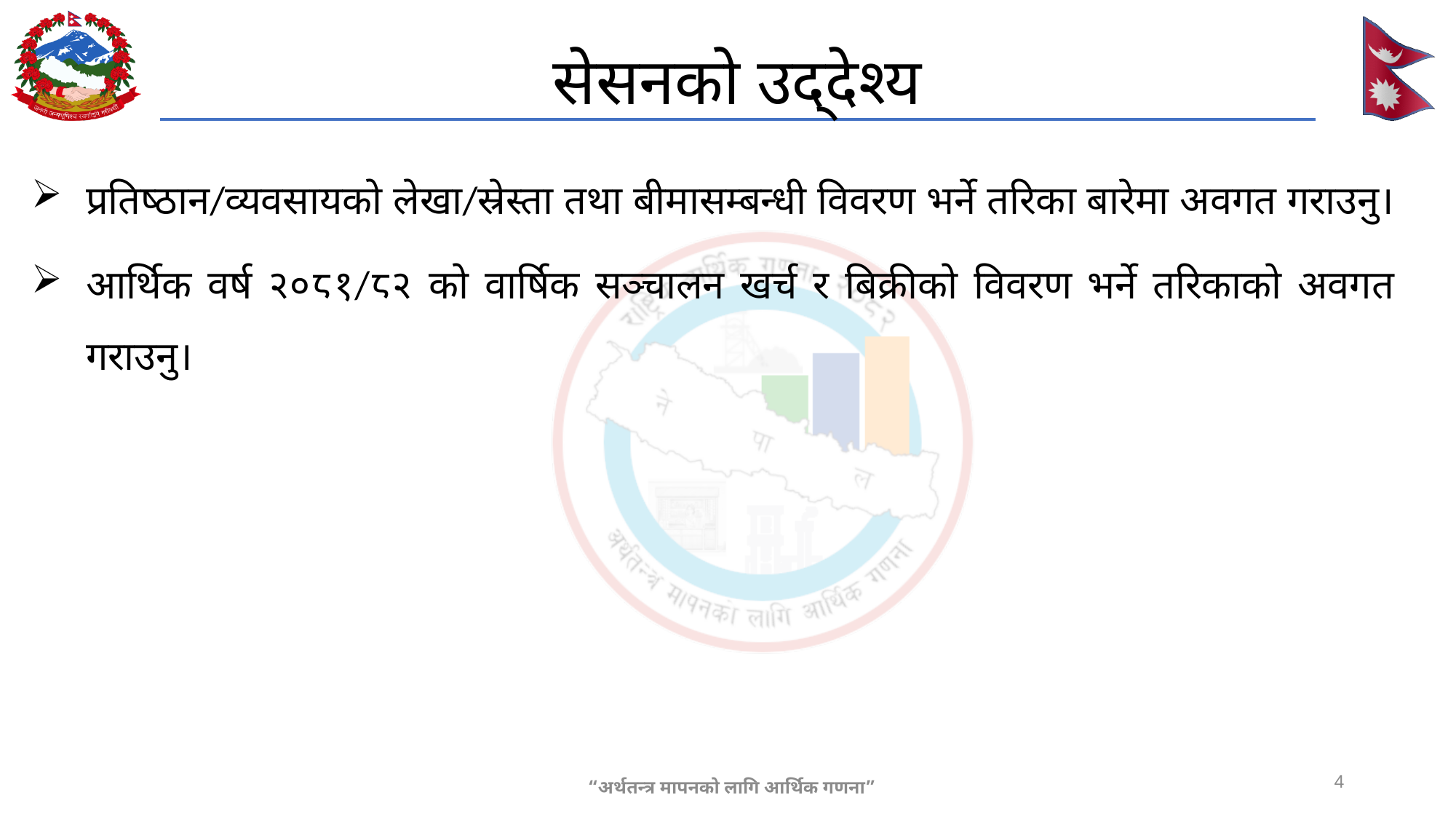

# सेसनको उद्देश्य
प्रतिष्ठान/व्यवसायको लेखा/स्रेस्ता तथा बीमासम्बन्धी विवरण भर्ने तरिका बारेमा अवगत गराउनु।
आर्थिक वर्ष २०८१/८२ को वार्षिक सञ्चालन खर्च र बिक्रीको विवरण भर्ने तरिकाको अवगत गराउनु।

4
“अर्थतन्त्र मापनको लागि आर्थिक गणना”